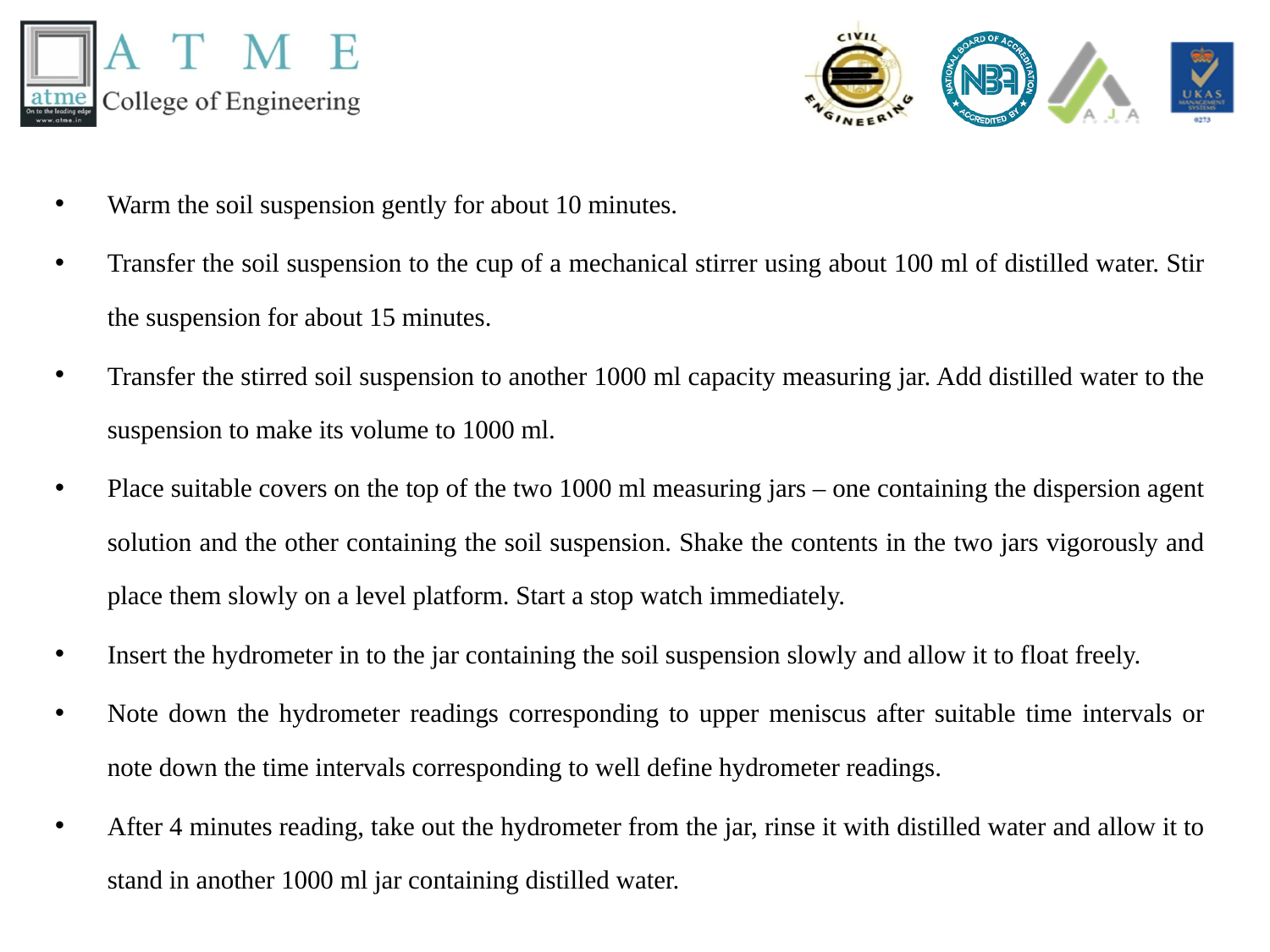

Warm the soil suspension gently for about 10 minutes.
Transfer the soil suspension to the cup of a mechanical stirrer using about 100 ml of distilled water. Stir the suspension for about 15 minutes.
Transfer the stirred soil suspension to another 1000 ml capacity measuring jar. Add distilled water to the suspension to make its volume to 1000 ml.
Place suitable covers on the top of the two 1000 ml measuring jars – one containing the dispersion agent solution and the other containing the soil suspension. Shake the contents in the two jars vigorously and place them slowly on a level platform. Start a stop watch immediately.
Insert the hydrometer in to the jar containing the soil suspension slowly and allow it to float freely.
Note down the hydrometer readings corresponding to upper meniscus after suitable time intervals or note down the time intervals corresponding to well define hydrometer readings.
After 4 minutes reading, take out the hydrometer from the jar, rinse it with distilled water and allow it to stand in another 1000 ml jar containing distilled water.